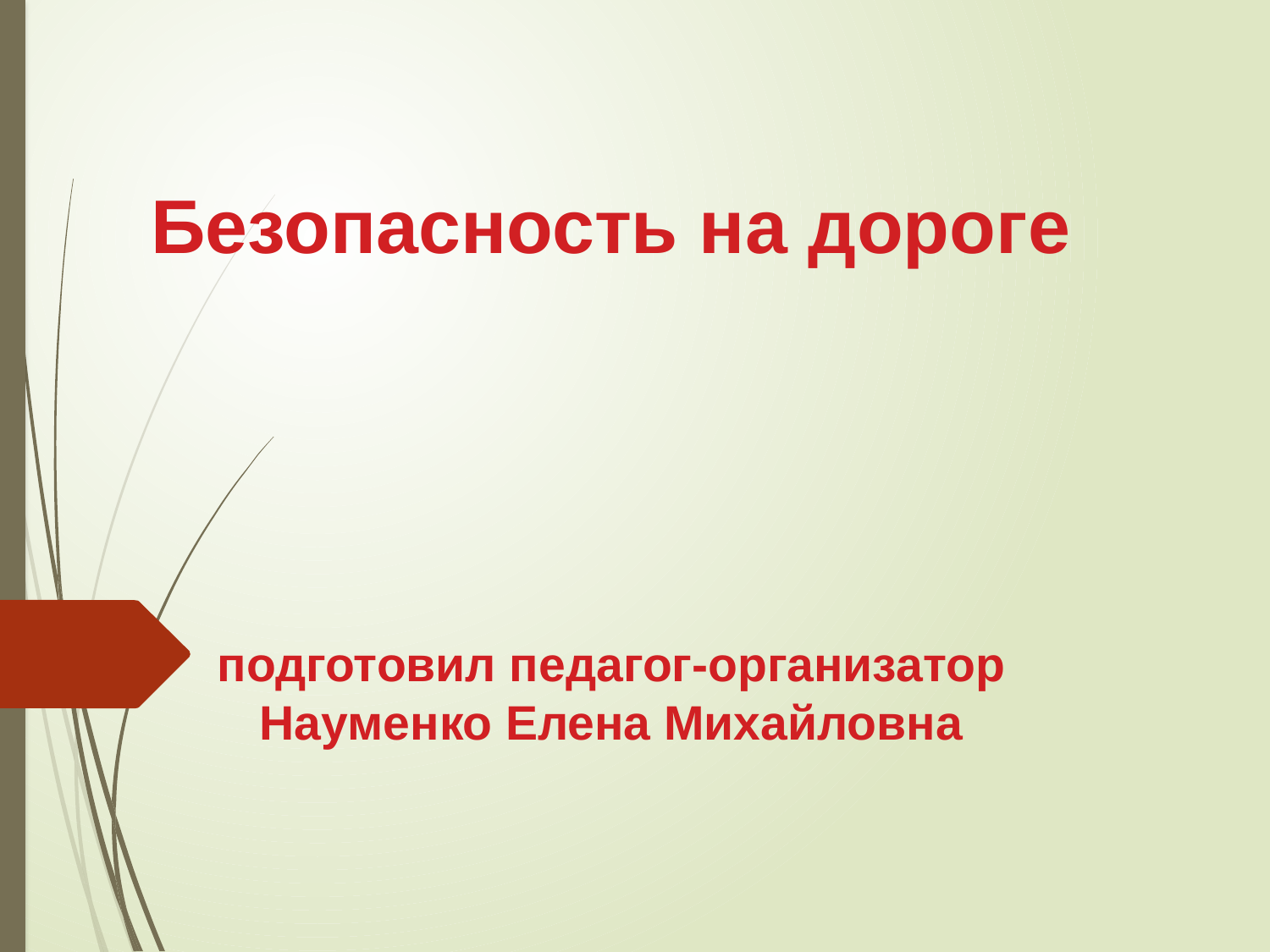

# Безопасность на дороге подготовил педагог-организатор Науменко Елена Михайловна